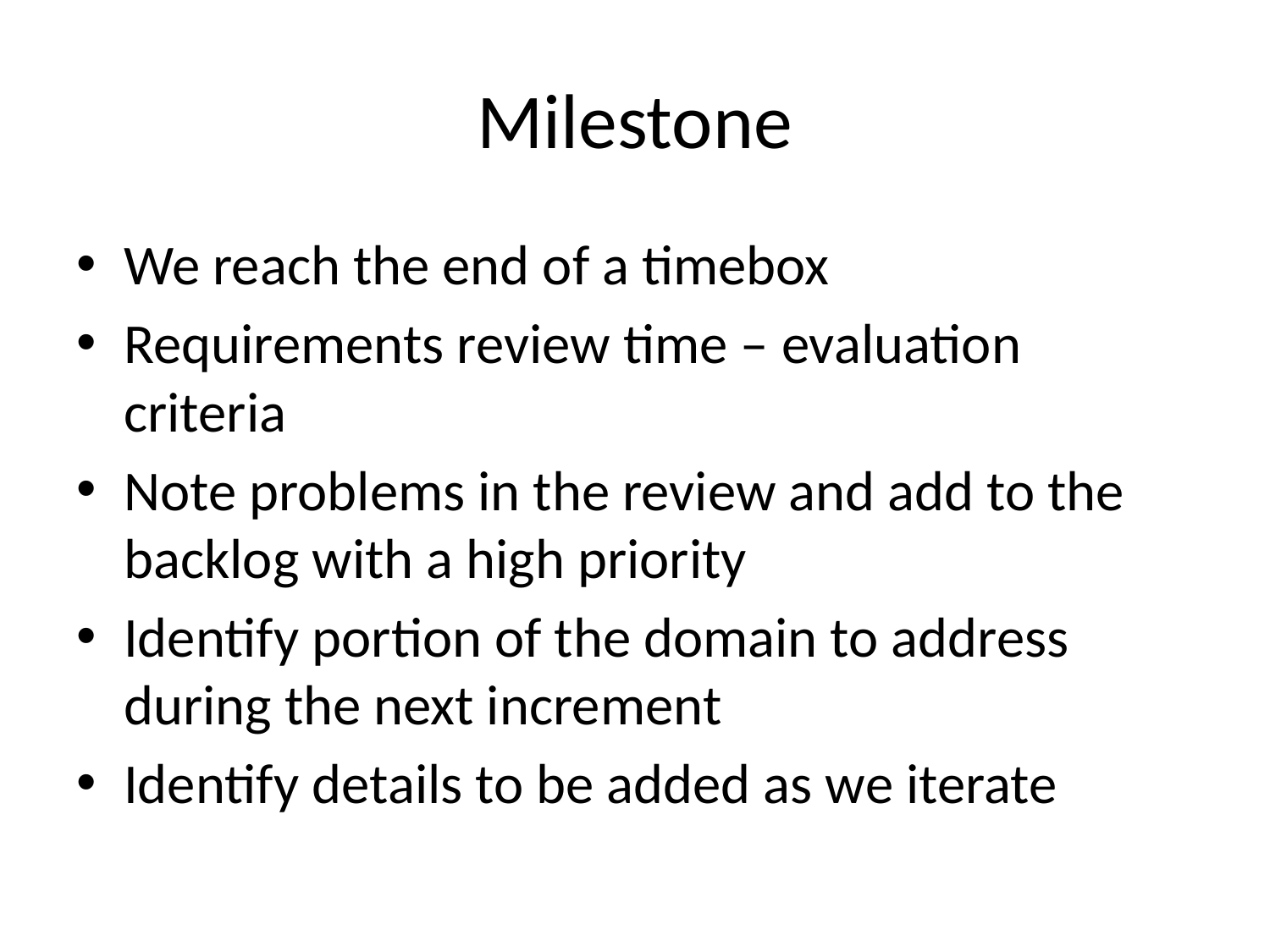

# Milestone
We reach the end of a timebox
Requirements review time – evaluation criteria
Note problems in the review and add to the backlog with a high priority
Identify portion of the domain to address during the next increment
Identify details to be added as we iterate